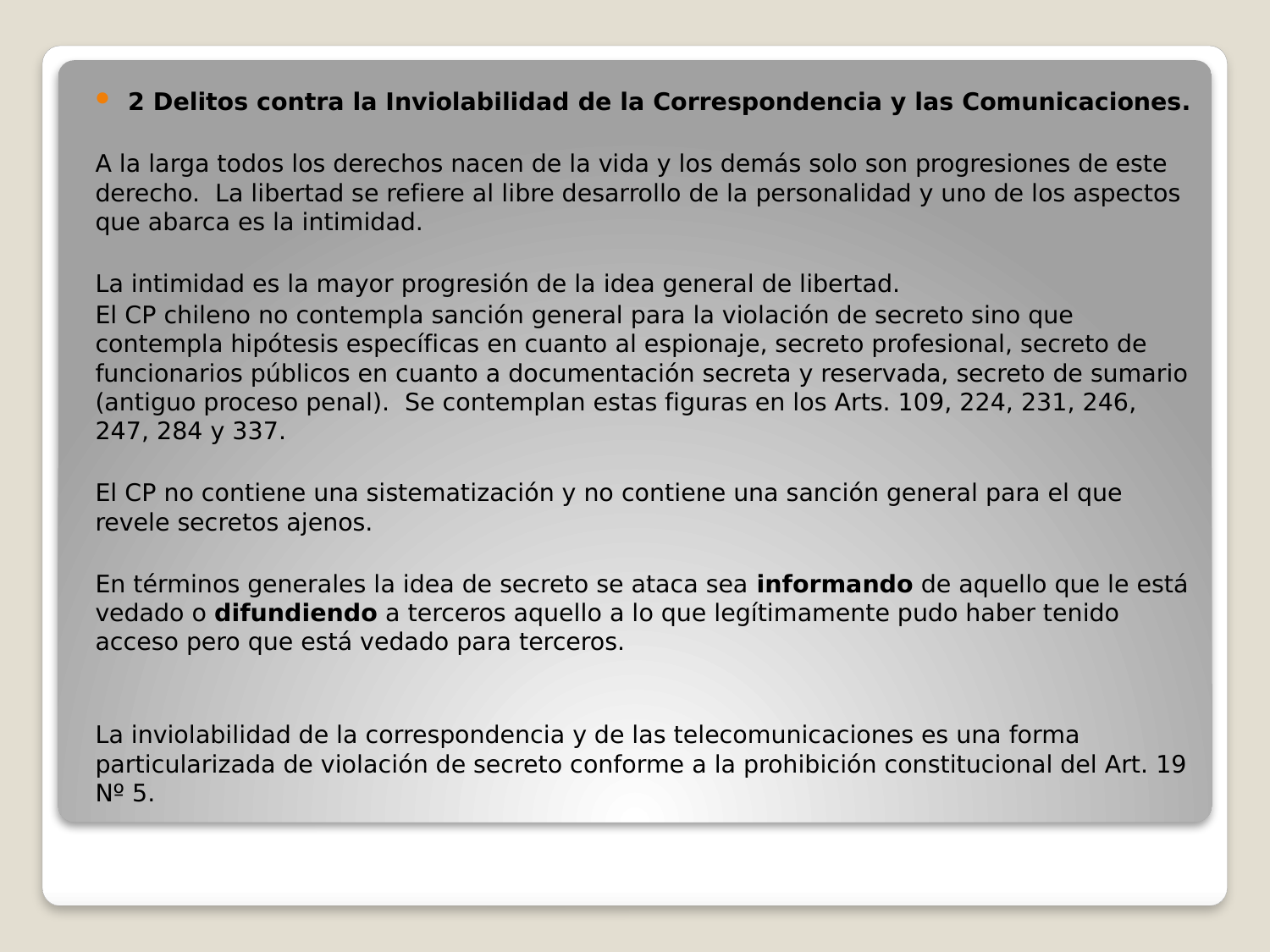

2 Delitos contra la Inviolabilidad de la Correspondencia y las Comunicaciones.

A la larga todos los derechos nacen de la vida y los demás solo son progresiones de este derecho.  La libertad se refiere al libre desarrollo de la personalidad y uno de los aspectos que abarca es la intimidad.

La intimidad es la mayor progresión de la idea general de libertad.
El CP chileno no contempla sanción general para la violación de secreto sino que contempla hipótesis específicas en cuanto al espionaje, secreto profesional, secreto de funcionarios públicos en cuanto a documentación secreta y reservada, secreto de sumario (antiguo proceso penal).  Se contemplan estas figuras en los Arts. 109, 224, 231, 246, 247, 284 y 337.

El CP no contiene una sistematización y no contiene una sanción general para el que revele secretos ajenos.

En términos generales la idea de secreto se ataca sea informando de aquello que le está vedado o difundiendo a terceros aquello a lo que legítimamente pudo haber tenido acceso pero que está vedado para terceros.

La inviolabilidad de la correspondencia y de las telecomunicaciones es una forma particularizada de violación de secreto conforme a la prohibición constitucional del Art. 19 Nº 5.

#